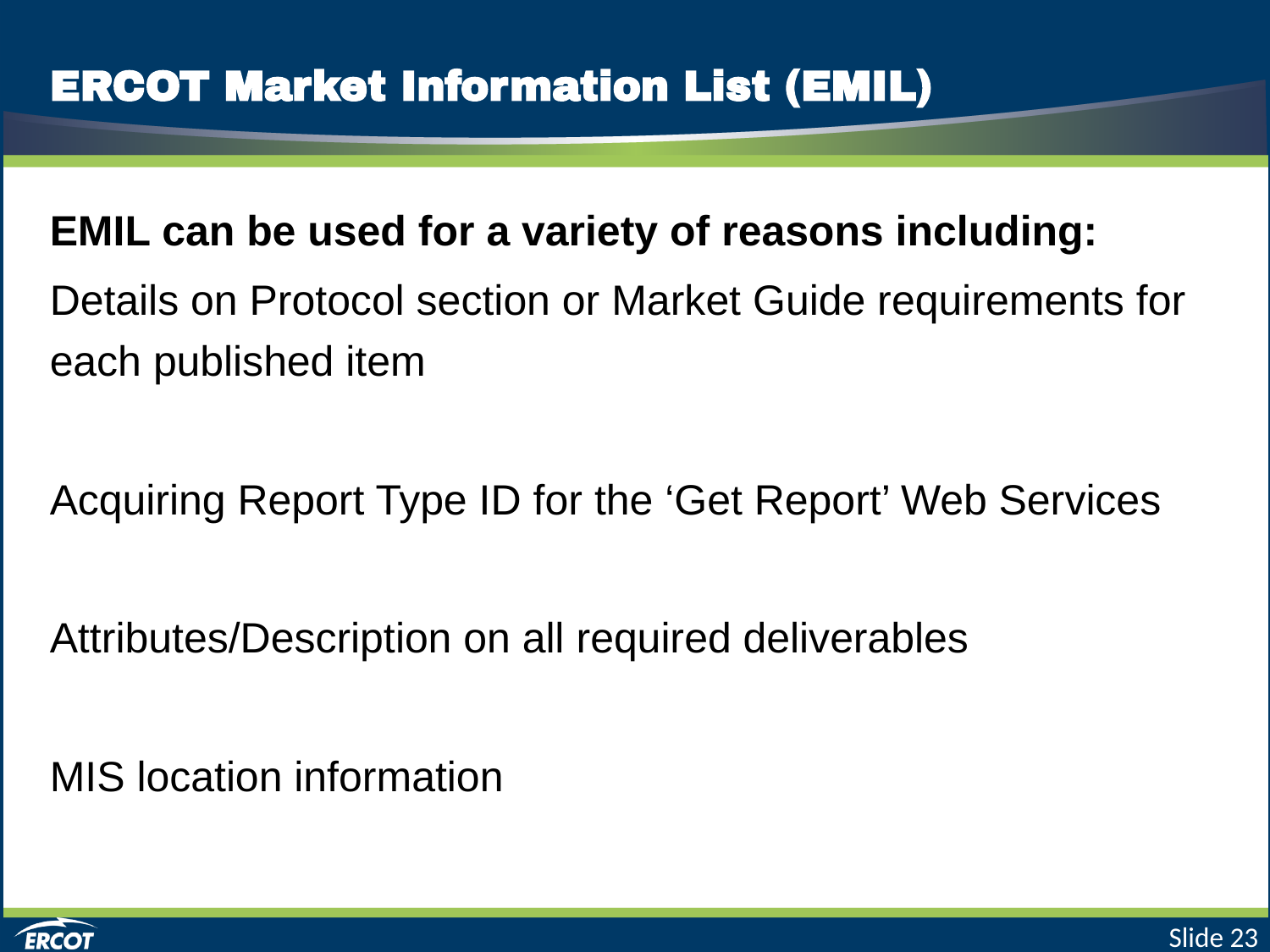

# ERCOT Market Information List (EMIL)
EMIL can be used for a variety of reasons including:
Details on Protocol section or Market Guide requirements for each published item

Acquiring Report Type ID for the ‘Get Report’ Web Services

Attributes/Description on all required deliverables

MIS location information